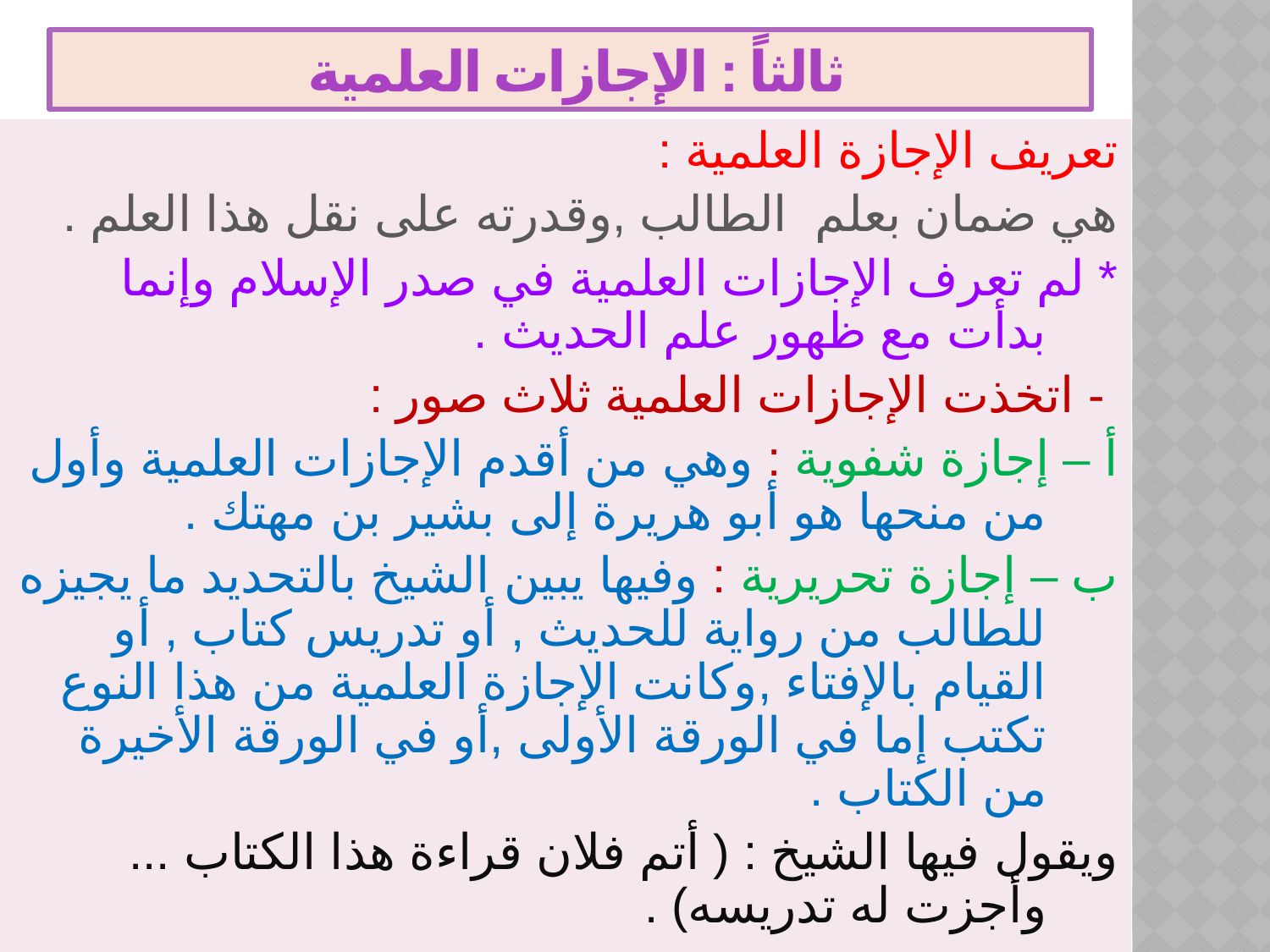

# ثالثاً : الإجازات العلمية
تعريف الإجازة العلمية :
هي ضمان بعلم  الطالب ,وقدرته على نقل هذا العلم .
* لم تعرف الإجازات العلمية في صدر الإسلام وإنما بدأت مع ظهور علم الحديث .
 - اتخذت الإجازات العلمية ثلاث صور :
أ – إجازة شفوية : وهي من أقدم الإجازات العلمية وأول من منحها هو أبو هريرة إلى بشير بن مهتك .
ب – إجازة تحريرية : وفيها يبين الشيخ بالتحديد ما يجيزه للطالب من رواية للحديث , أو تدريس كتاب , أو القيام بالإفتاء ,وكانت الإجازة العلمية من هذا النوع تكتب إما في الورقة الأولى ,أو في الورقة الأخيرة من الكتاب .
ويقول فيها الشيخ : ( أتم فلان قراءة هذا الكتاب ... وأجزت له تدريسه) .